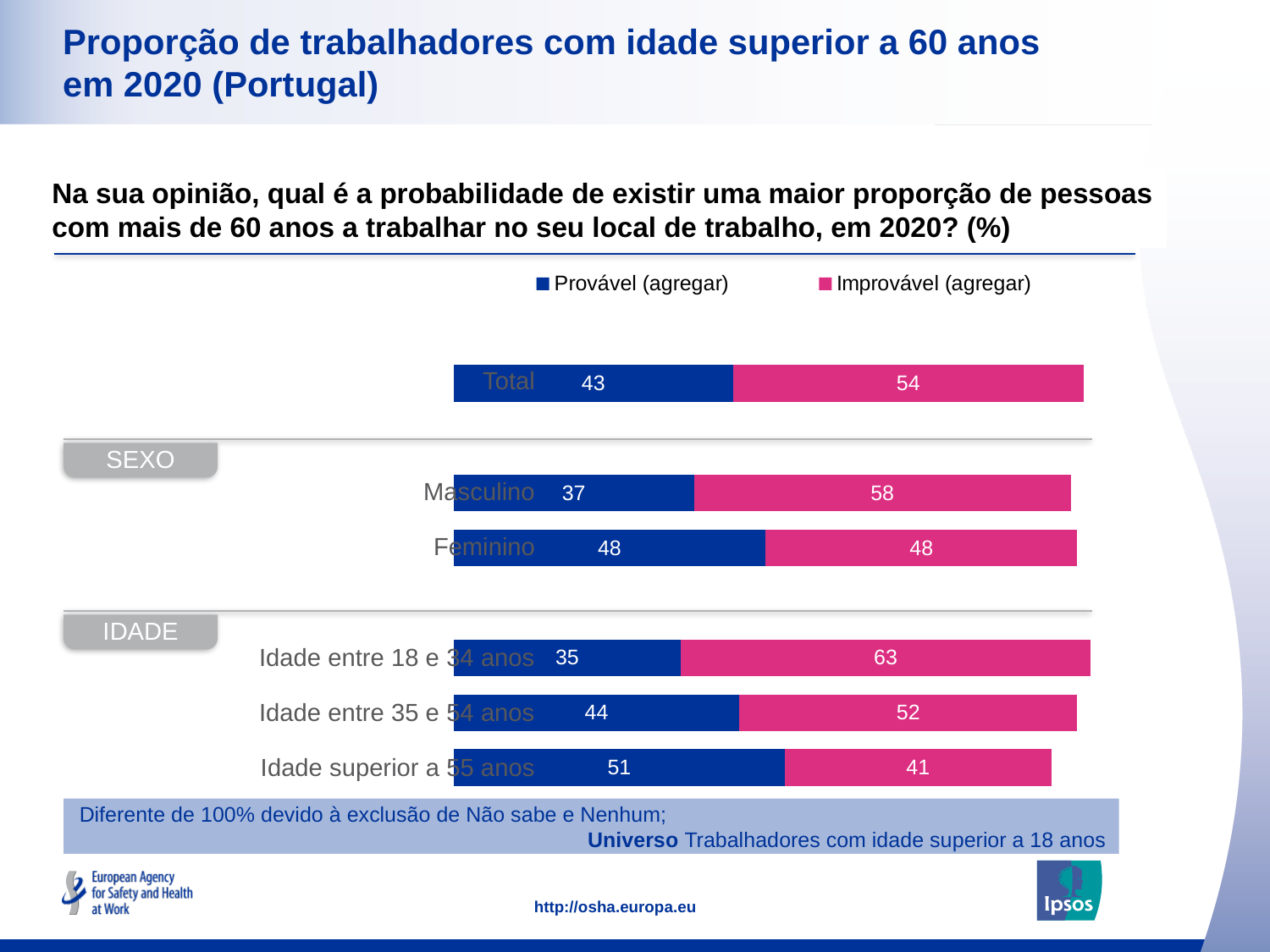

### Chart: Ipsos Ribbon Rules

| Category |  |
|---|---|
# Proporção de trabalhadores com idade superior a 60 anos em 2020 (Portugal)

### Chart

| Category | Provável (agregar) | Column1 | Improvável (agregar) |
|---|---|---|---|
| Total | 43.0 | None | 54.0 |
|   | None | None | None |
| Masculino | 37.0 | None | 58.0 |
| Feminino | 48.0 | 0.0 | 48.0 |
|   | None | None | None |
| Idade entre 18 e 34 anos | 35.0 | None | 63.0 |
| Idade entre 35 e 54 anos | 44.0 | None | 52.0 |
| Idade superior a 55 anos | 51.0 | None | 41.0 |
Na sua opinião, qual é a probabilidade de existir uma maior proporção de pessoas com mais de 60 anos a trabalhar no seu local de trabalho, em 2020? (%)
| Total |
| --- |
|  |
| Masculino |
| Feminino |
|  |
| Idade entre 18 e 34 anos |
| Idade entre 35 e 54 anos |
| Idade superior a 55 anos |
SEXO
IDADE
Diferente de 100% devido à exclusão de Não sabe e Nenhum;                                                                           Universo Trabalhadores com idade superior a 18 anos